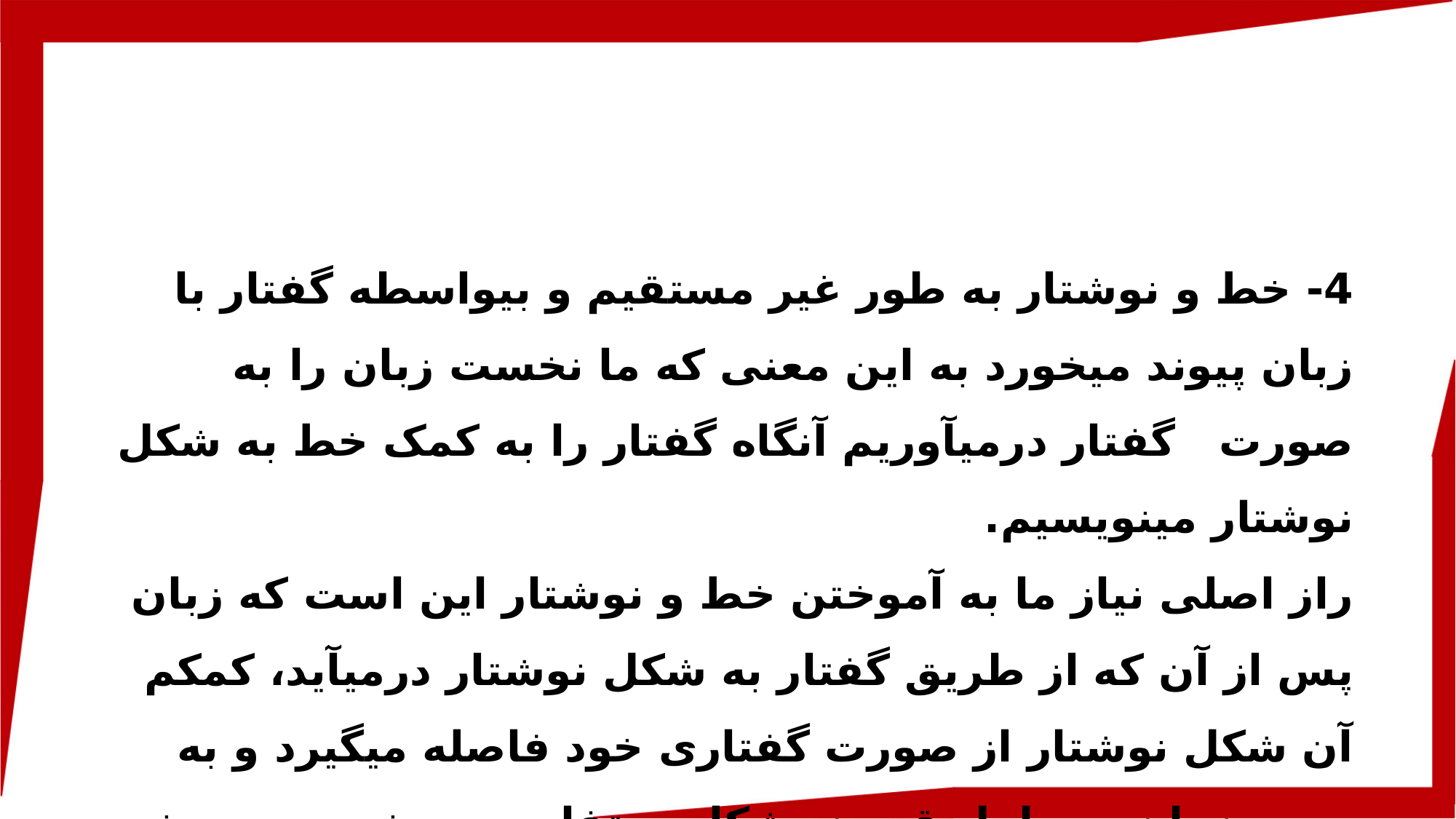

4- خط و نوشتار به طور غیر مستقیم و بی­واسطه گفتار با زبان پیوند می­خورد به این معنی که ما نخست زبان را به صورت   گفتار درمی­آوریم آن­گاه گفتار را به کمک خط به شکل نوشتار می­نویسیم.
راز اصلی نیاز ما به آموختن خط و نوشتار این است که زبان پس از آن که از طریق گفتار به شکل نوشتار درمی­آید، کم­کم آن شکل نوشتار از صورت گفتاری خود فاصله می­گیرد و به مرور زمان در طول قرون، شکلی متفاوت و مخصوص به خود پیدا می­کند.